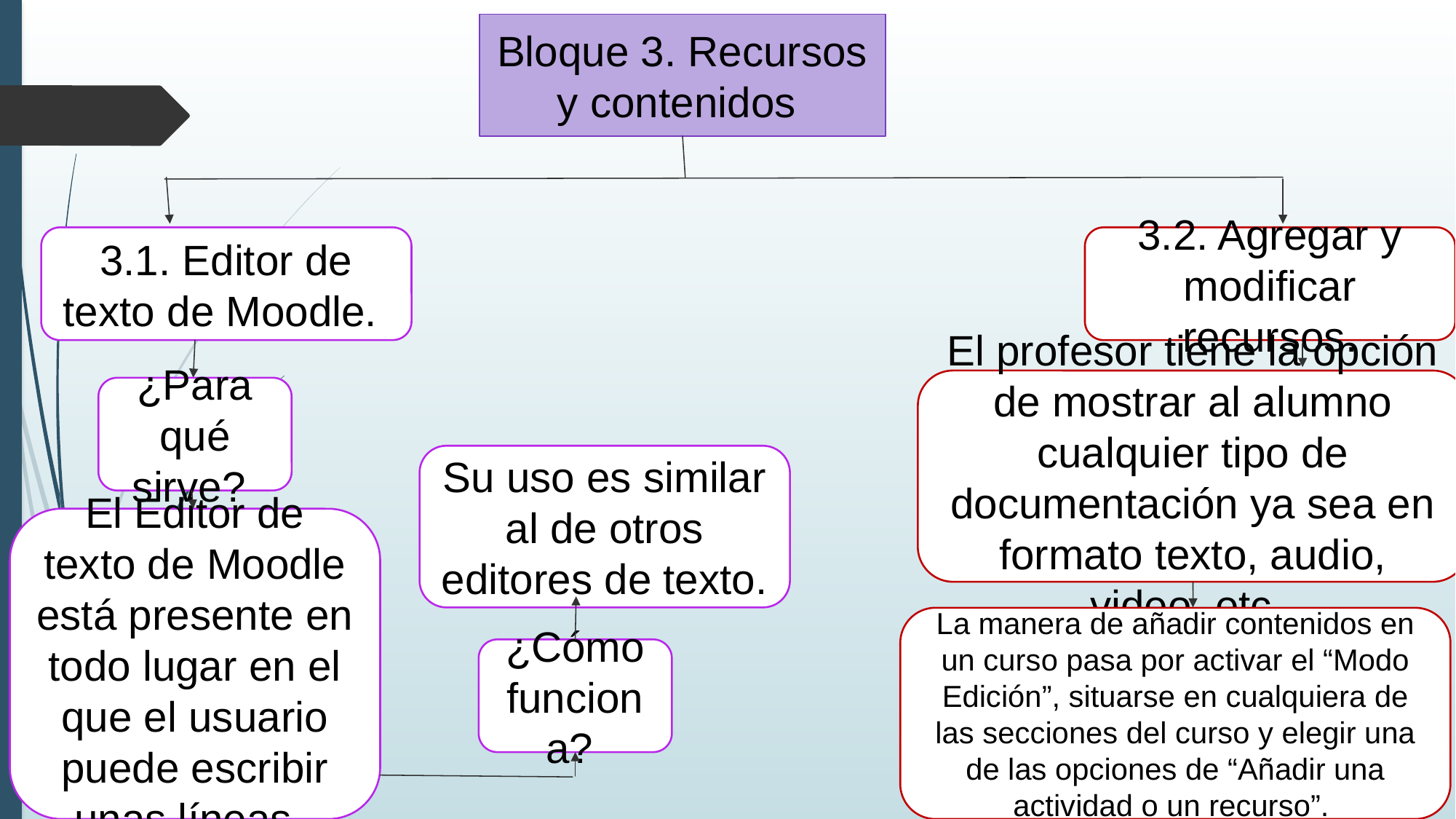

Bloque 3. Recursos y contenidos
3.1. Editor de texto de Moodle.
3.2. Agregar y modificar recursos.
El profesor tiene la opción de mostrar al alumno cualquier tipo de documentación ya sea en formato texto, audio, video, etc.
¿Para qué sirve?
Su uso es similar al de otros editores de texto.
El Editor de texto de Moodle está presente en todo lugar en el que el usuario puede escribir unas líneas.
La manera de añadir contenidos en un curso pasa por activar el “Modo Edición”, situarse en cualquiera de las secciones del curso y elegir una de las opciones de “Añadir una actividad o un recurso”.
¿Cómo funciona?